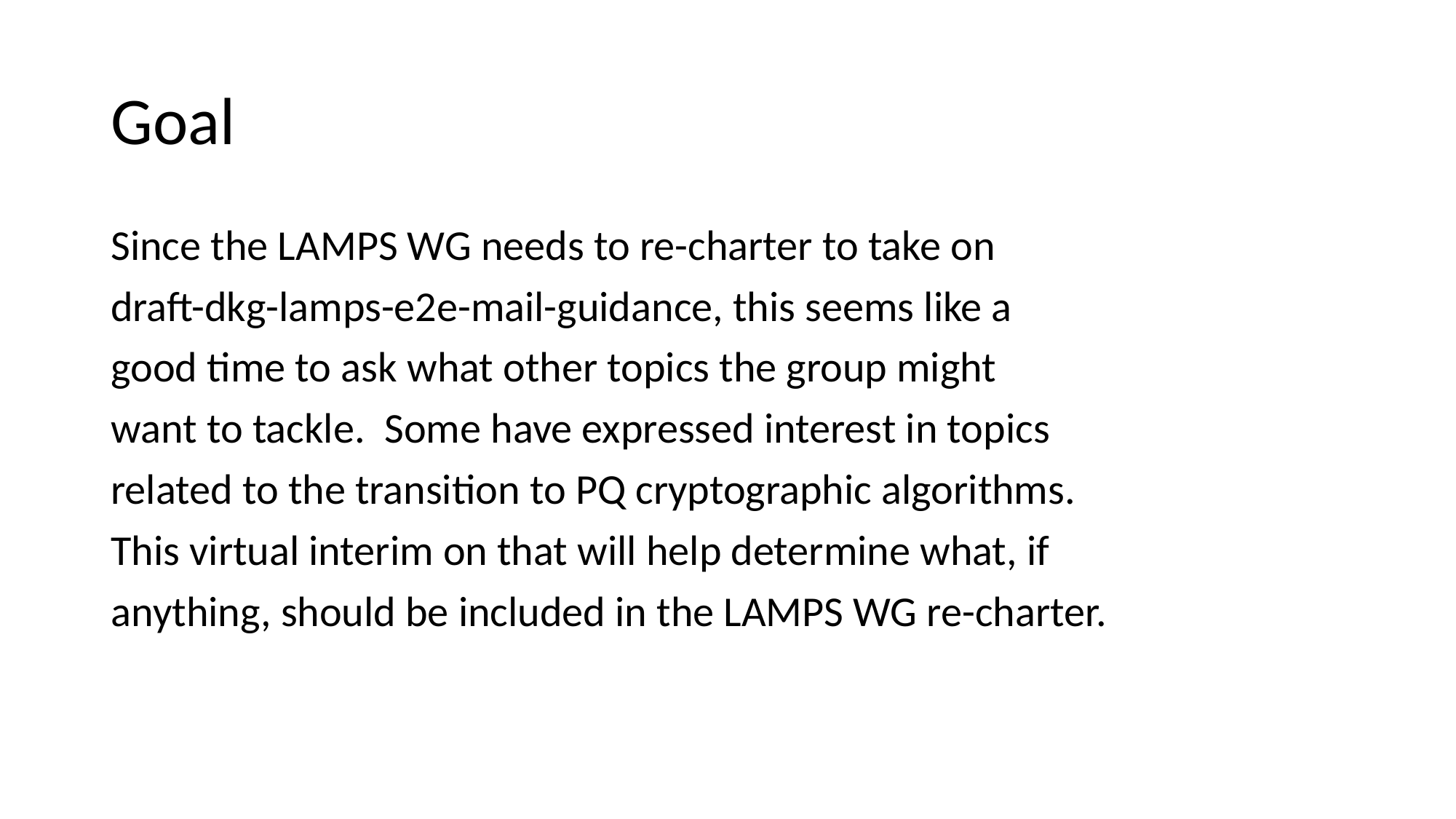

# Goal
Since the LAMPS WG needs to re-charter to take on
draft-dkg-lamps-e2e-mail-guidance, this seems like a
good time to ask what other topics the group might
want to tackle.  Some have expressed interest in topics
related to the transition to PQ cryptographic algorithms.
This virtual interim on that will help determine what, if
anything, should be included in the LAMPS WG re-charter.